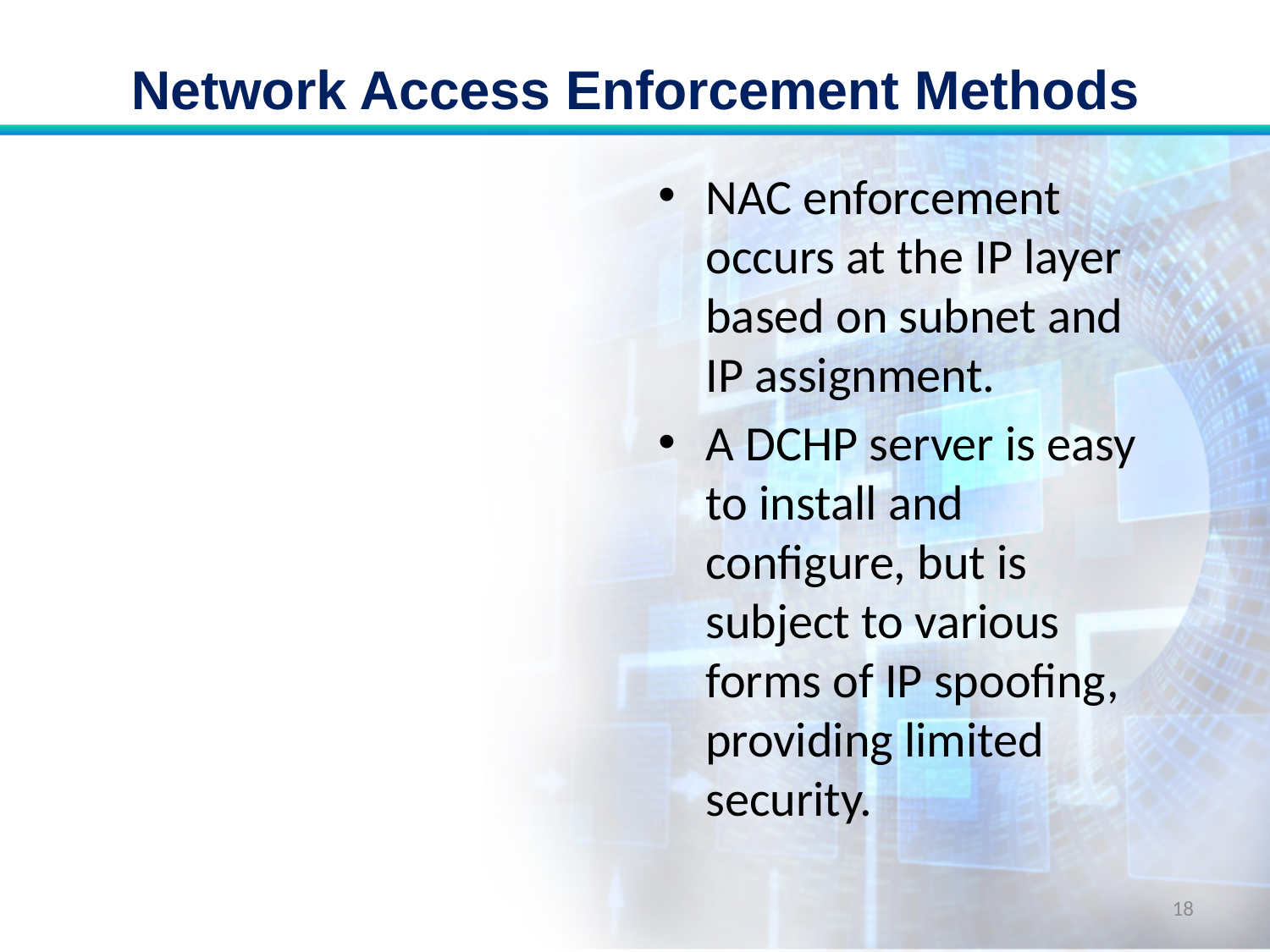

# Network Access Enforcement Methods
NAC enforcement occurs at the IP layer based on subnet and IP assignment.
A DCHP server is easy to install and configure, but is subject to various forms of IP spoofing, providing limited security.
18